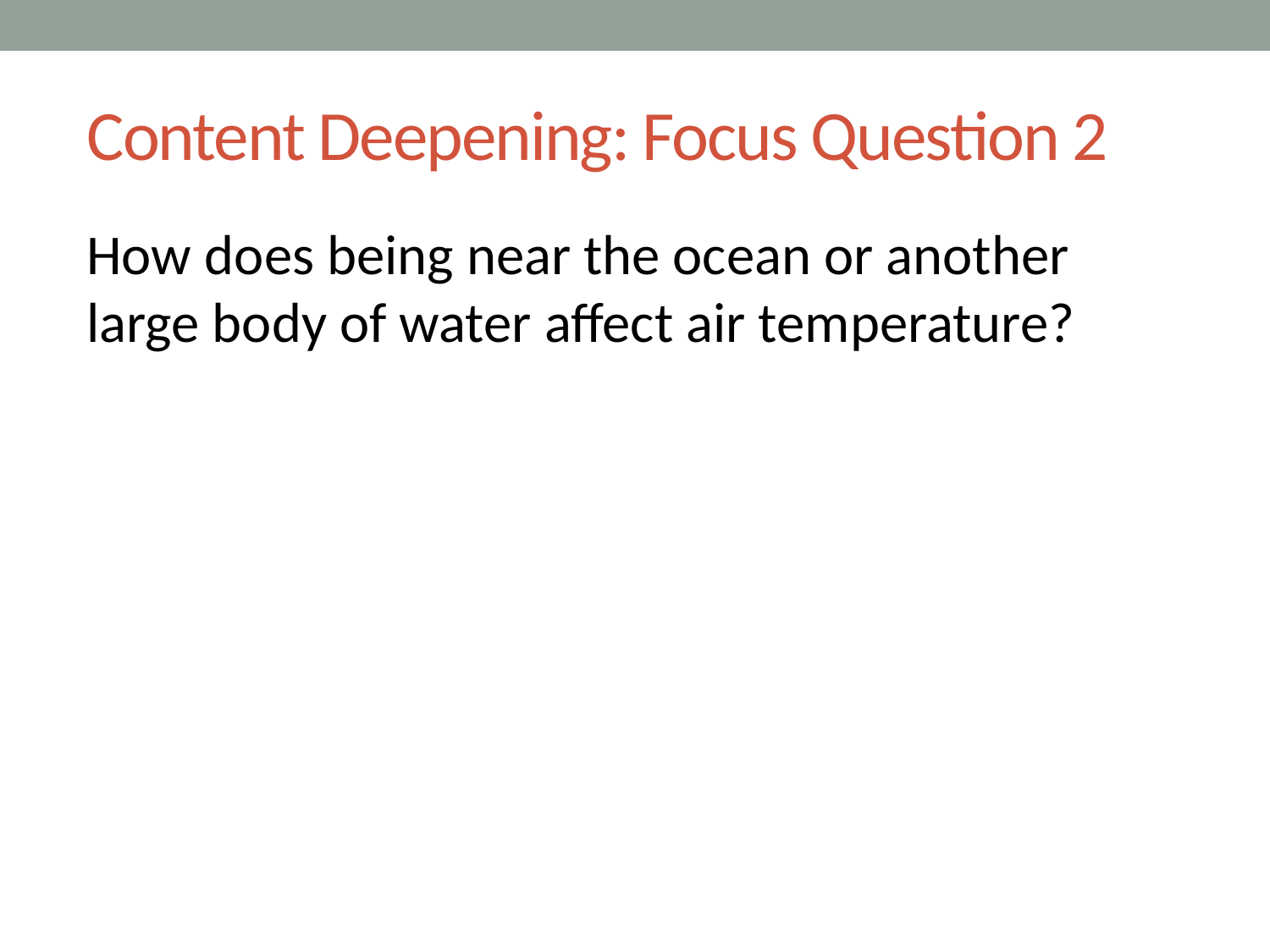

# Content Deepening: Focus Question 2
How does being near the ocean or another large body of water affect air temperature?